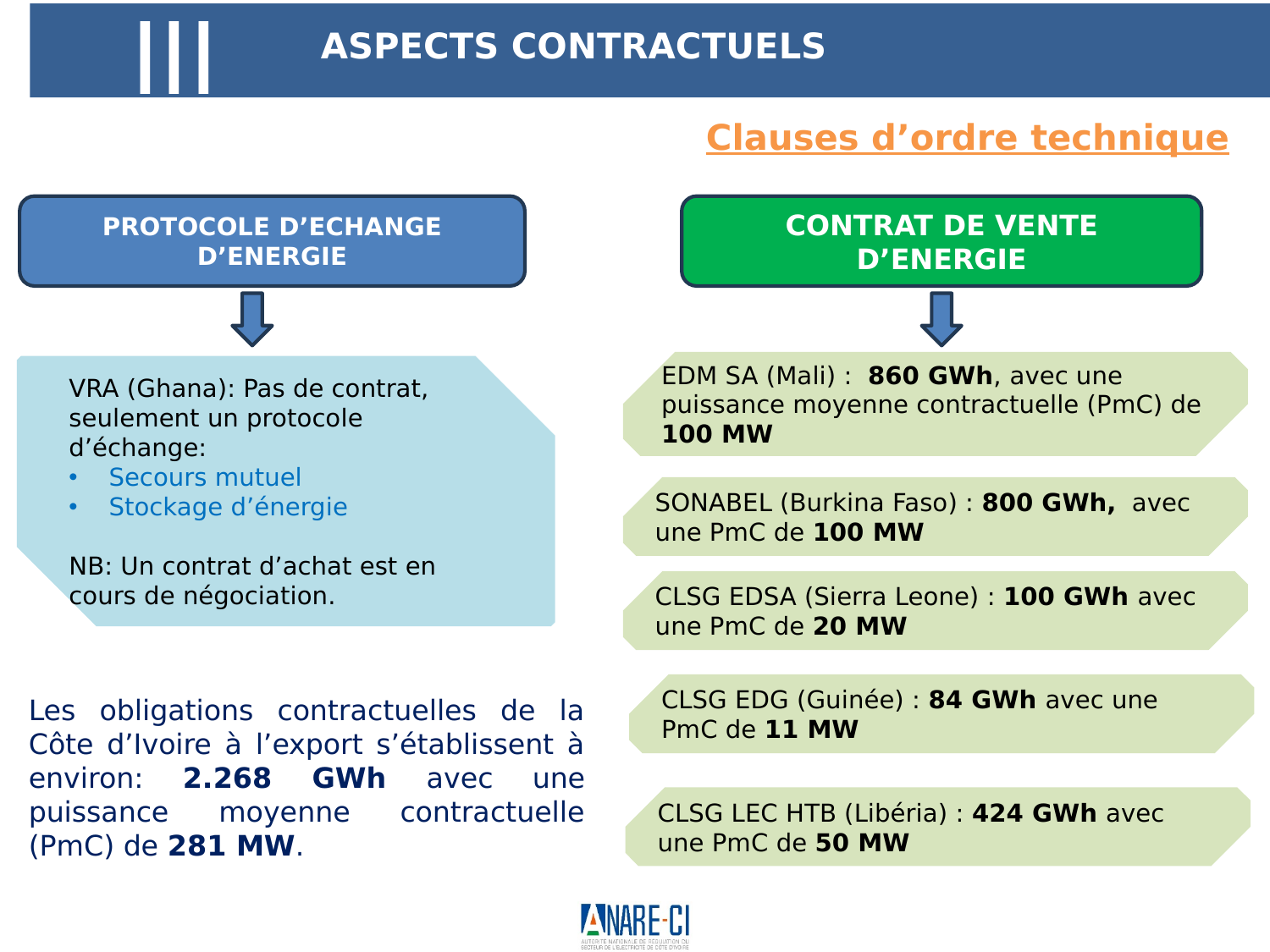

III

ASPECTS CONTRACTUELS
Clauses d’ordre technique
PROTOCOLE D’ECHANGE D’ENERGIE
CONTRAT DE VENTE D’ENERGIE

EDM SA (Mali) :  860 GWh, avec une puissance moyenne contractuelle (PmC) de 100 MW
VRA (Ghana): Pas de contrat, seulement un protocole d’échange:
Secours mutuel
Stockage d’énergie

NB: Un contrat d’achat est en cours de négociation.
SONABEL (Burkina Faso) : 800 GWh,  avec une PmC de 100 MW
CLSG EDSA (Sierra Leone) : 100 GWh avec une PmC de 20 MW
CLSG EDG (Guinée) : 84 GWh avec une PmC de 11 MW
Les obligations contractuelles de la Côte d’Ivoire à l’export s’établissent à environ: 2.268 GWh avec une puissance moyenne contractuelle (PmC) de 281 MW.

CLSG LEC HTB (Libéria) : 424 GWh avec une PmC de 50 MW